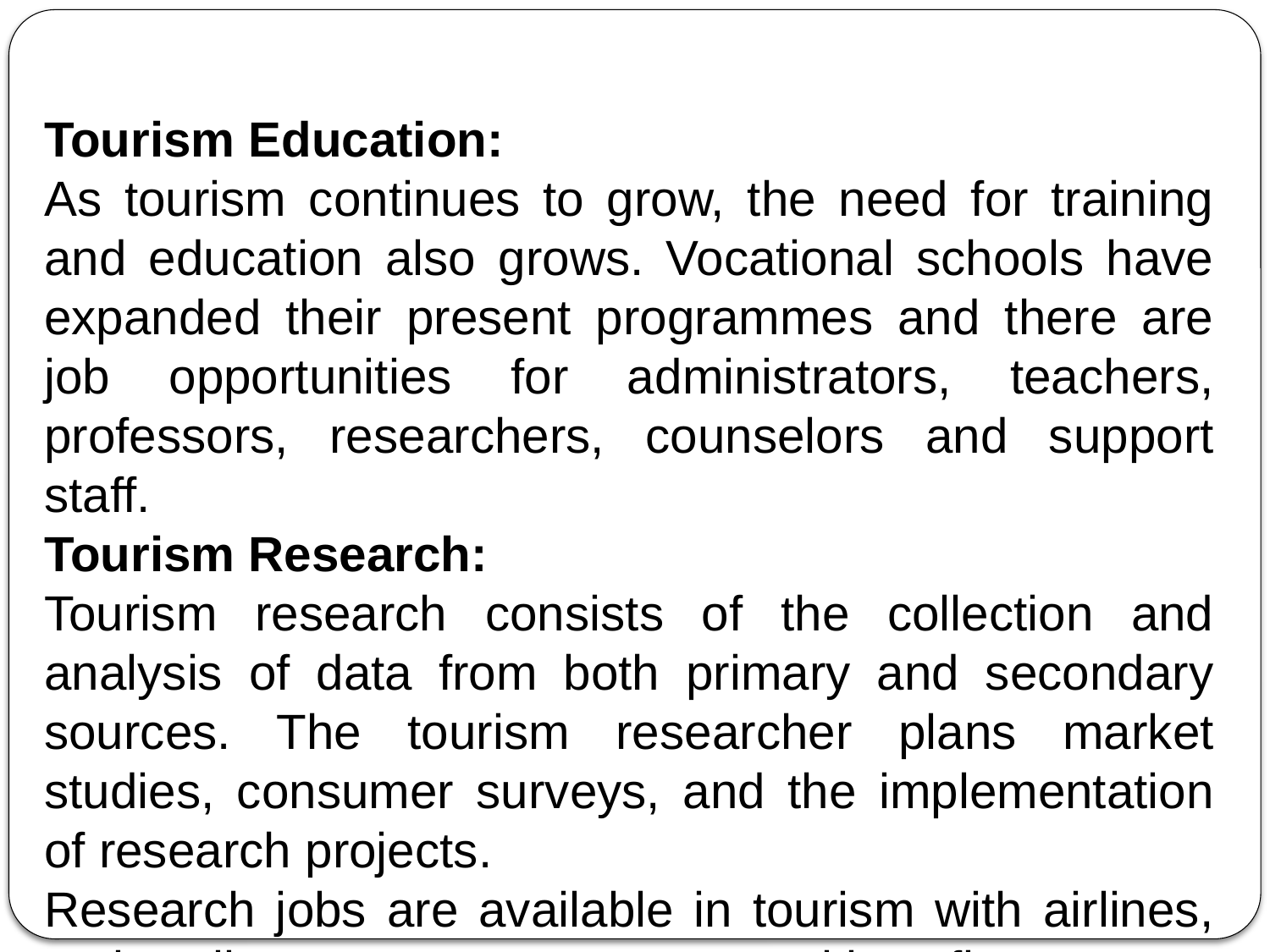

Tourism Education:
As tourism continues to grow, the need for training and education also grows. Vocational schools have expanded their present programmes and there are job opportunities for administrators, teachers, professors, researchers, counselors and support staff.
Tourism Research:
Tourism research consists of the collection and analysis of data from both primary and secondary sources. The tourism researcher plans market studies, consumer surveys, and the implementation of research projects.
Research jobs are available in tourism with airlines, cruise lines, management consulting firms, state tourist offices, etc.